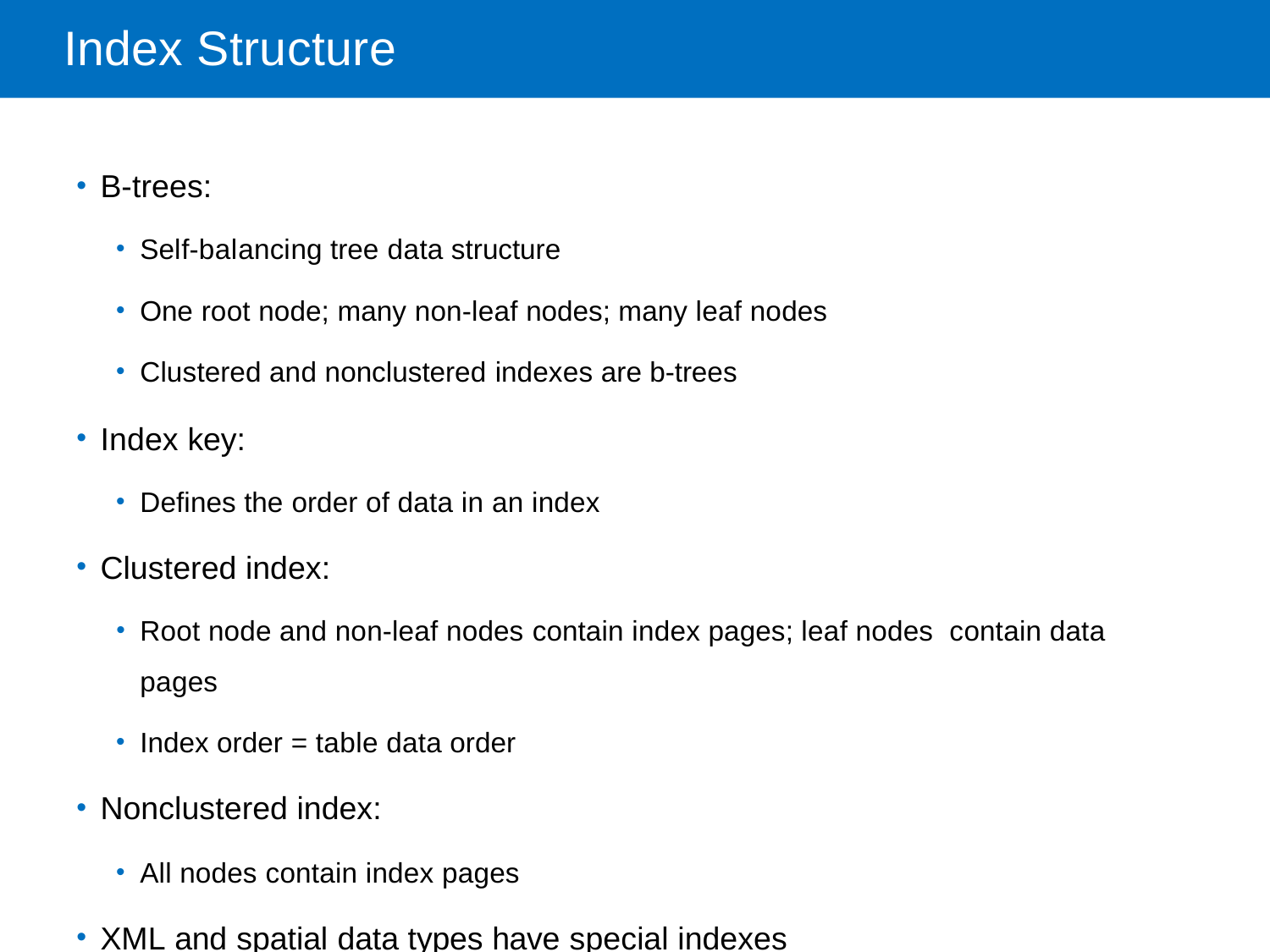

# Index Structure
B-trees:
Self-balancing tree data structure
One root node; many non-leaf nodes; many leaf nodes
Clustered and nonclustered indexes are b-trees
Index key:
Defines the order of data in an index
Clustered index:
Root node and non-leaf nodes contain index pages; leaf nodes  contain data pages
Index order = table data order
Nonclustered index:
All nodes contain index pages
XML and spatial data types have special indexes